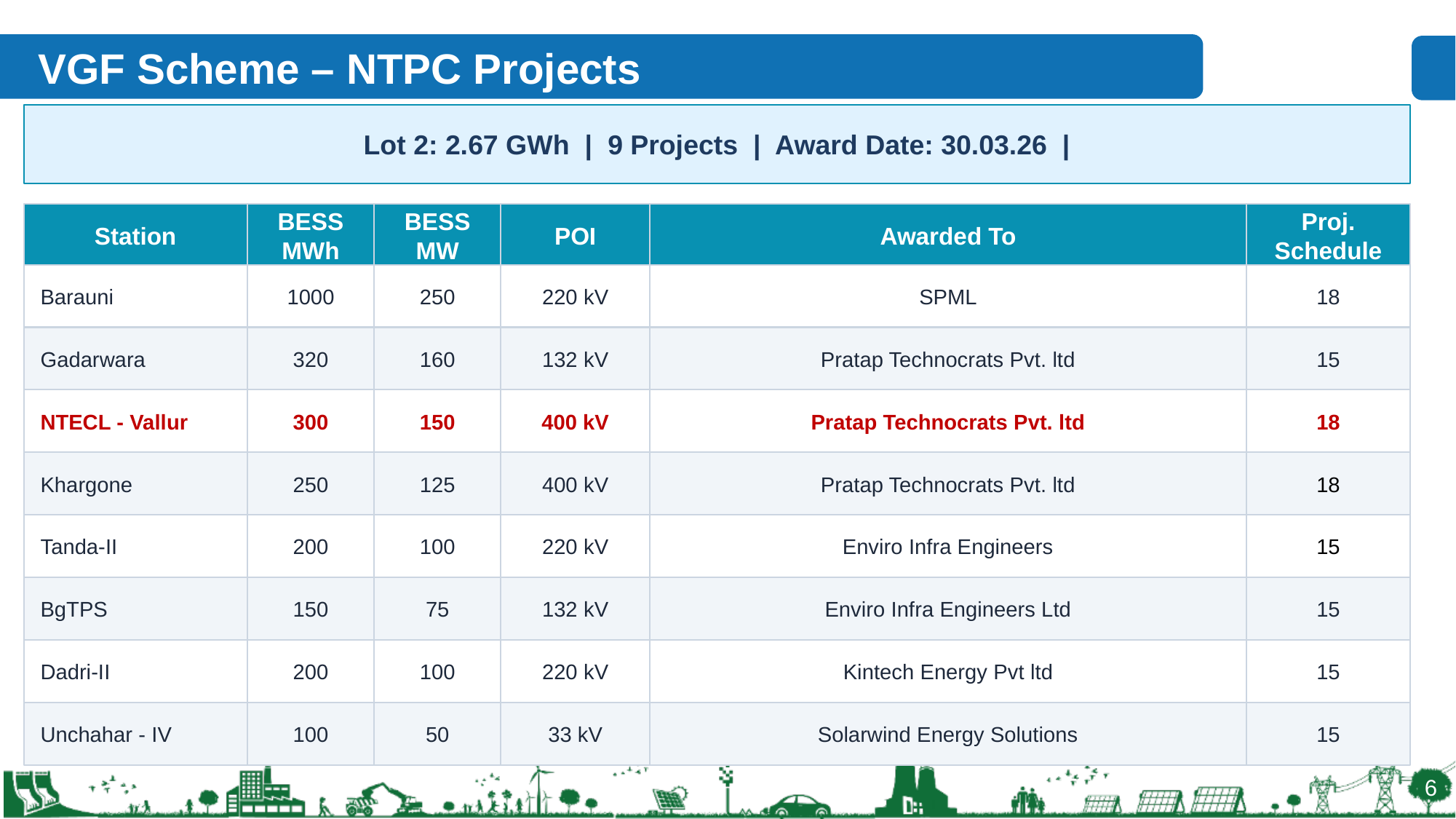

VGF Scheme – NTPC Projects

Lot 2: 2.67 GWh  |  9 Projects  |  Award Date: 30.03.26  |

Station
BESS MWh
BESS MW
POI
Awarded To
Proj. Schedule

Barauni
1000
250
220 kV
SPML
18

Gadarwara
320
160
132 kV
Pratap Technocrats Pvt. ltd
15

NTECL - Vallur
300
150
400 kV
Pratap Technocrats Pvt. ltd
18

Khargone
250
125
400 kV
Pratap Technocrats Pvt. ltd
18

Tanda-II
200
100
220 kV
Enviro Infra Engineers
15

BgTPS
150
75
132 kV
Enviro Infra Engineers Ltd
15

Dadri-II
200
100
220 kV
Kintech Energy Pvt ltd
15

Unchahar - IV
100
50
33 kV
Solarwind Energy Solutions
15
6